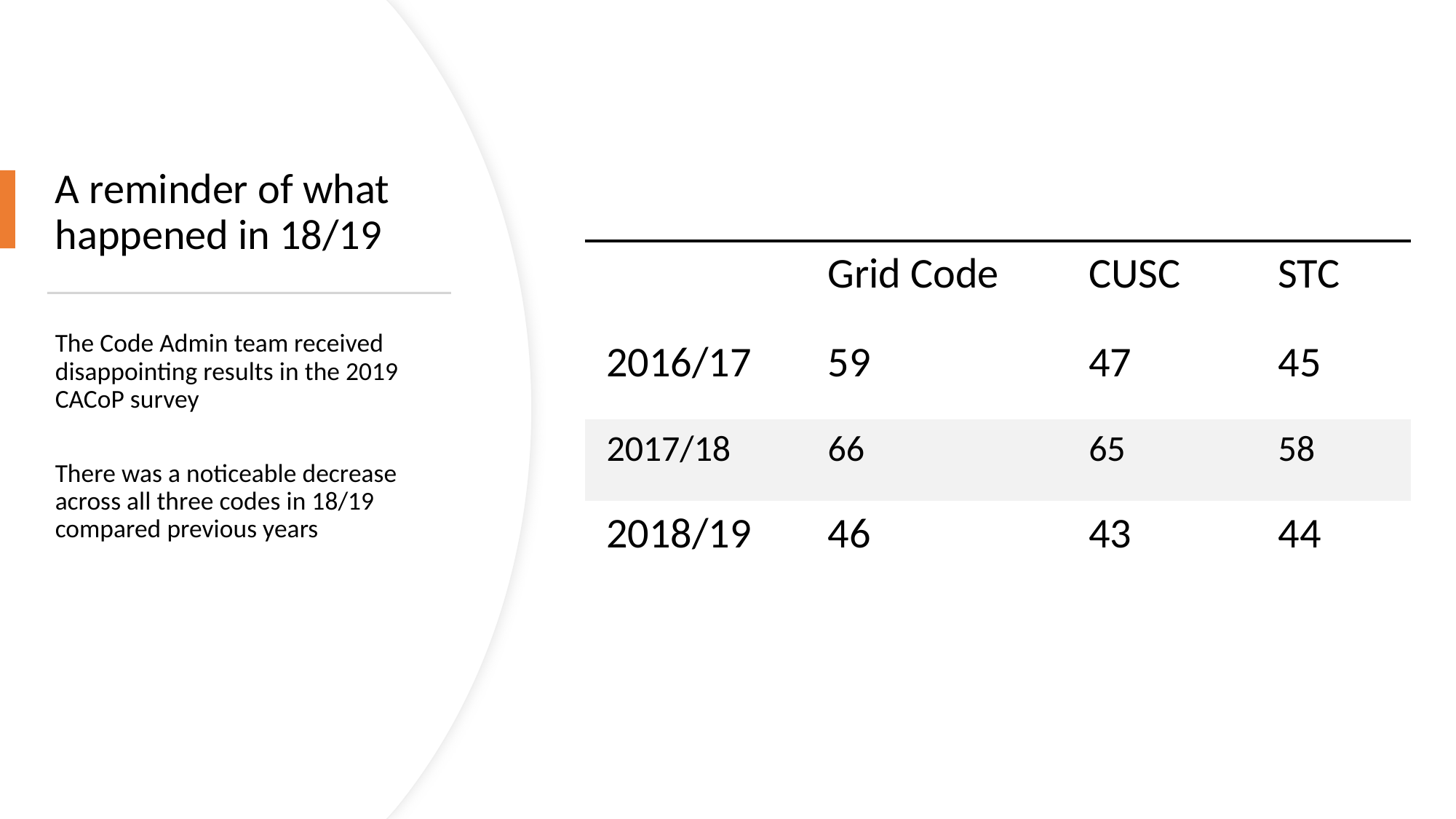

# A reminder of what happened in 18/19

|  | Grid Code | CUSC | STC |
| --- | --- | --- | --- |
| 2016/17 | 59 | 47 | 45 |
| 2017/18 | 66 | 65 | 58 |
| 2018/19 | 46 | 43 | 44 |

The Code Admin team received disappointing results in the 2019 CACoP survey

There was a noticeable decrease across all three codes in 18/19 compared previous years